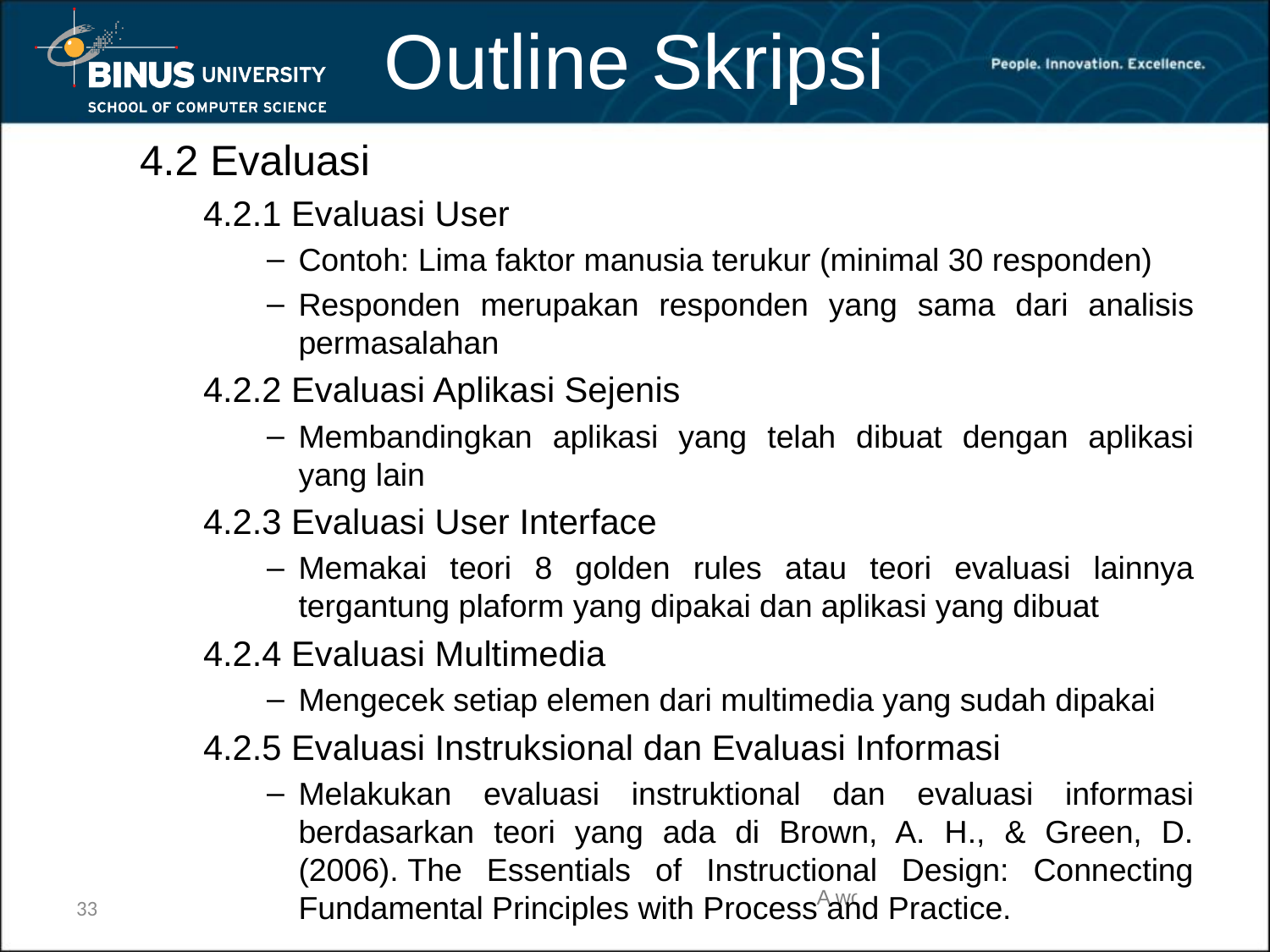

# Outline Skripsi
4.2 Evaluasi
4.2.1 Evaluasi User
Contoh: Lima faktor manusia terukur (minimal 30 responden)
Responden merupakan responden yang sama dari analisis permasalahan
4.2.2 Evaluasi Aplikasi Sejenis
Membandingkan aplikasi yang telah dibuat dengan aplikasi yang lain
4.2.3 Evaluasi User Interface
Memakai teori 8 golden rules atau teori evaluasi lainnya tergantung plaform yang dipakai dan aplikasi yang dibuat
4.2.4 Evaluasi Multimedia
Mengecek setiap elemen dari multimedia yang sudah dipakai
4.2.5 Evaluasi Instruksional dan Evaluasi Informasi
Melakukan evaluasi instruktional dan evaluasi informasi berdasarkan teori yang ada di Brown, A. H., & Green, D. (2006). The Essentials of Instructional Design: Connecting Fundamental Principles with Process and Practice.
33